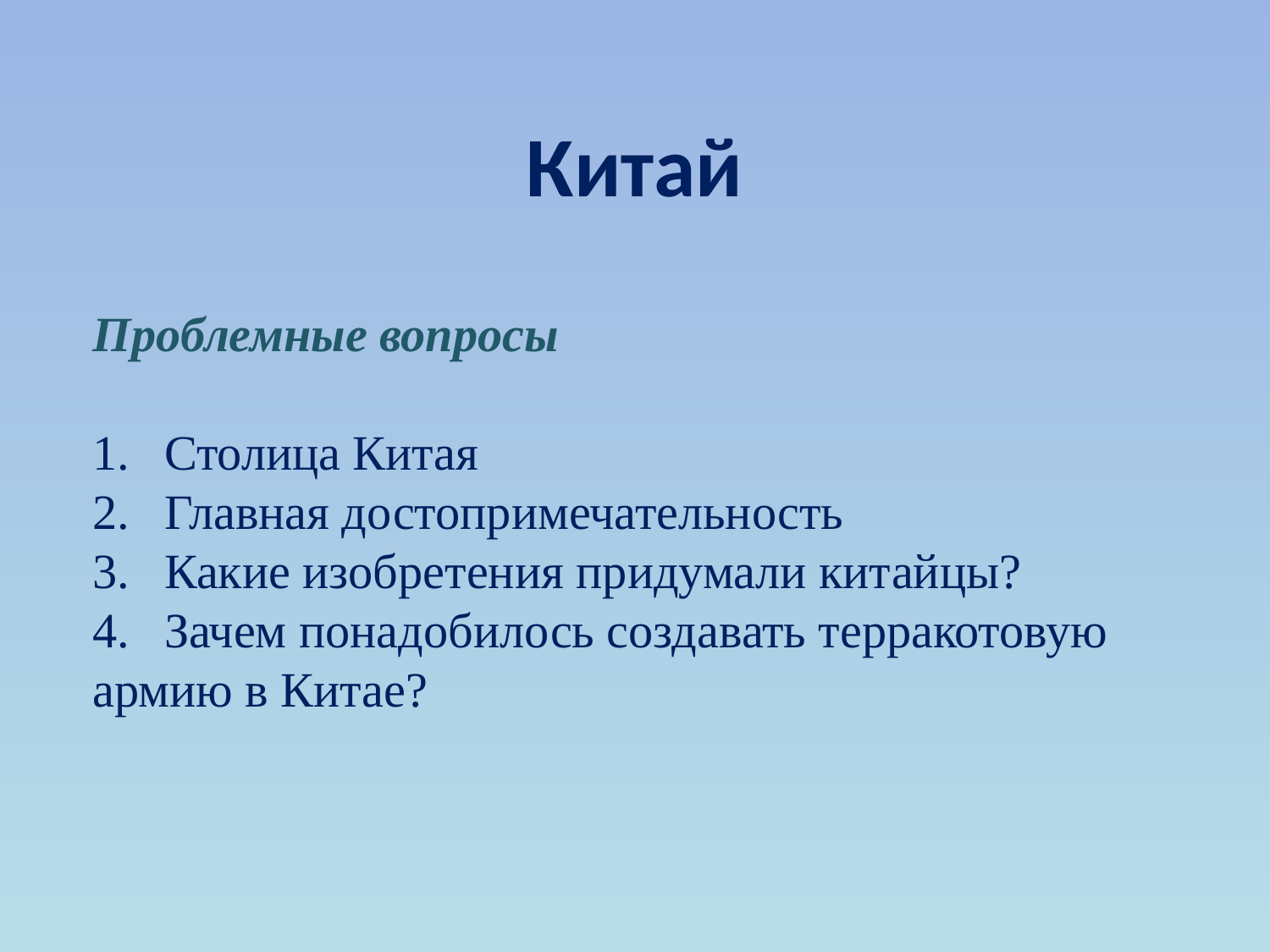

Китай
Проблемные вопросы

Столица Китая
Главная достопримечательность
Какие изобретения придумали китайцы?
Зачем понадобилось создавать терракотовую
армию в Китае?